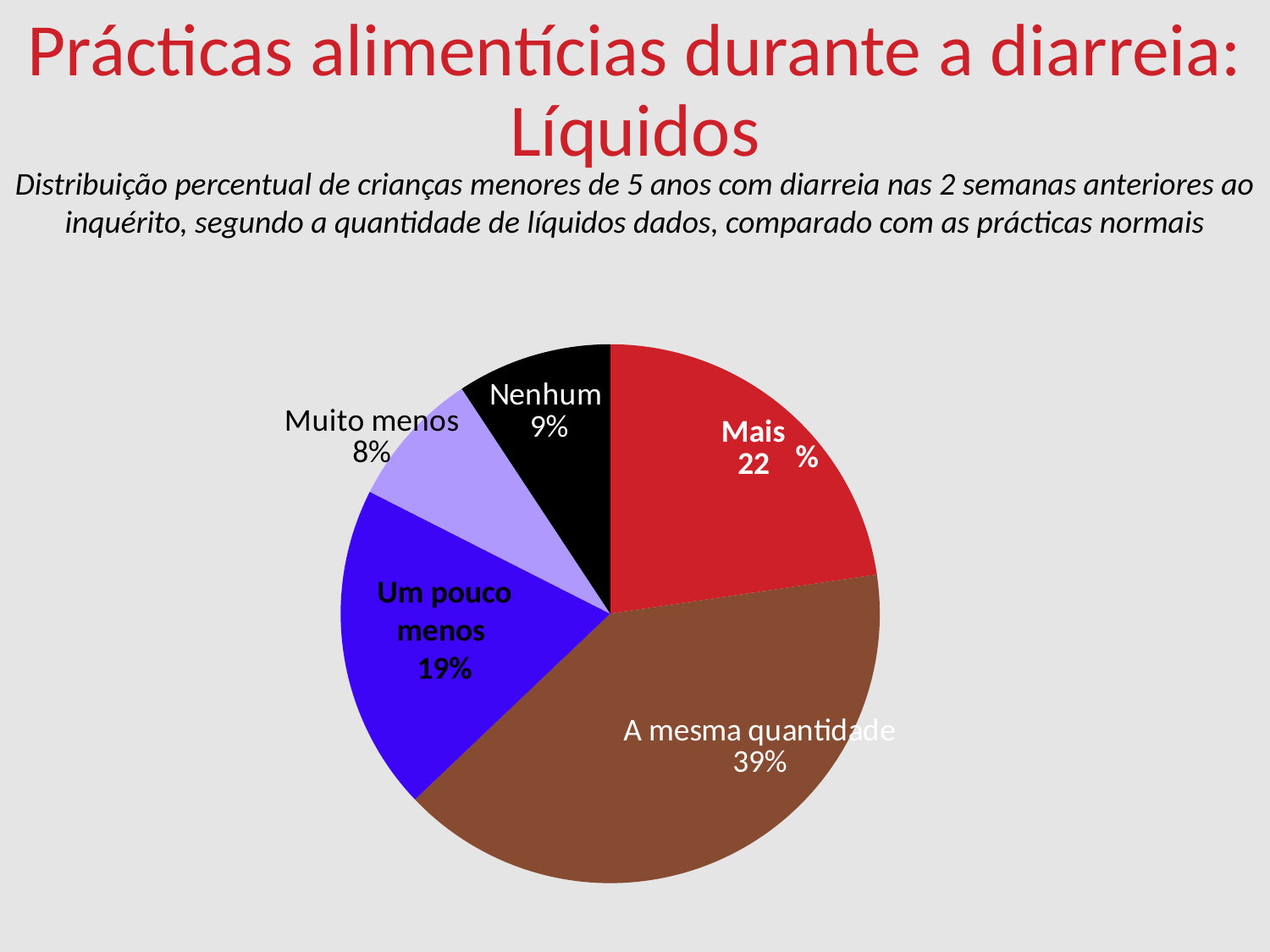

Prácticas alimentícias durante a diarreia: Líquidos
Distribuição percentual de crianças menores de 5 anos com diarreia nas 2 semanas anteriores ao inquérito, segundo a quantidade de líquidos dados, comparado com as prácticas normais

### Chart

| Category | Sales |
|---|---|
| Mais | 22.0 |
| A mesma quantidade | 39.0 |
| Um pouco menos  | 19.0 |
| Muito menos | 8.0 |
| Nenhum  | 9.0 |
%
Um pouco menos
19%